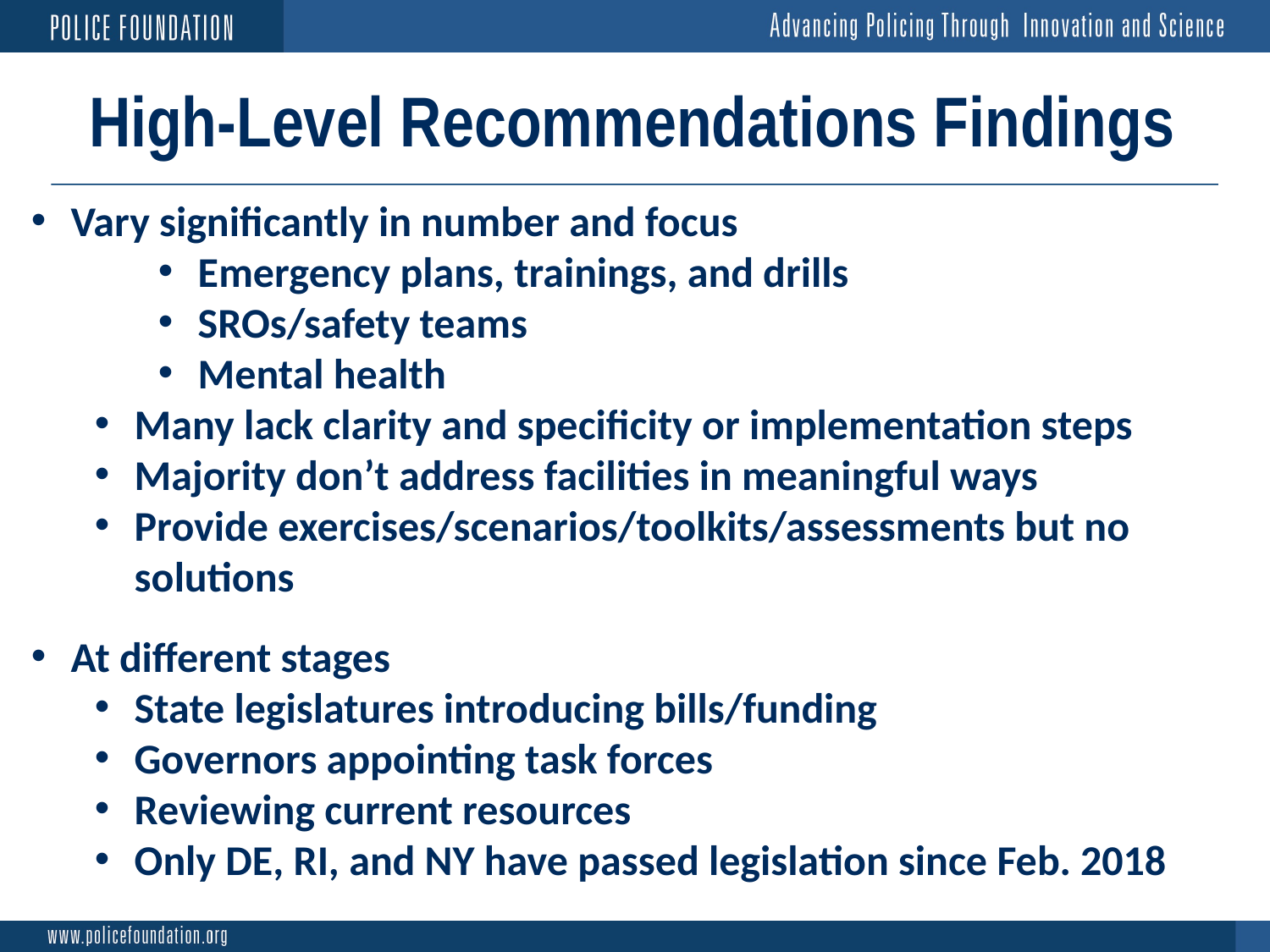

# High-Level Recommendations Findings

Vary significantly in number and focus
Emergency plans, trainings, and drills
SROs/safety teams
Mental health
Many lack clarity and specificity or implementation steps
Majority don’t address facilities in meaningful ways
Provide exercises/scenarios/toolkits/assessments but no solutions

At different stages
State legislatures introducing bills/funding
Governors appointing task forces
Reviewing current resources
Only DE, RI, and NY have passed legislation since Feb. 2018